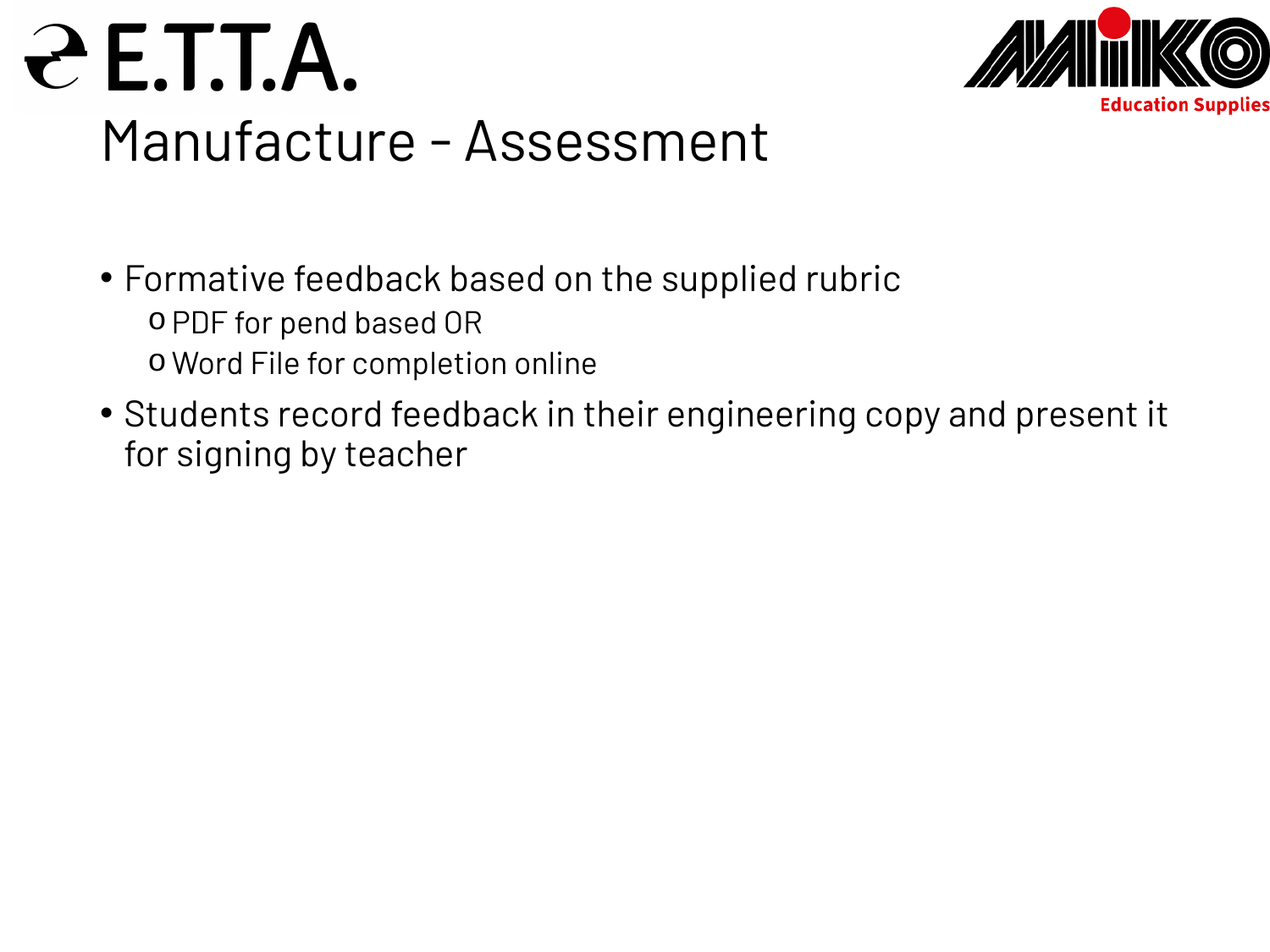

# Manufacture - Assessment
Formative feedback based on the supplied rubric
PDF for pend based OR
Word File for completion online
Students record feedback in their engineering copy and present it for signing by teacher